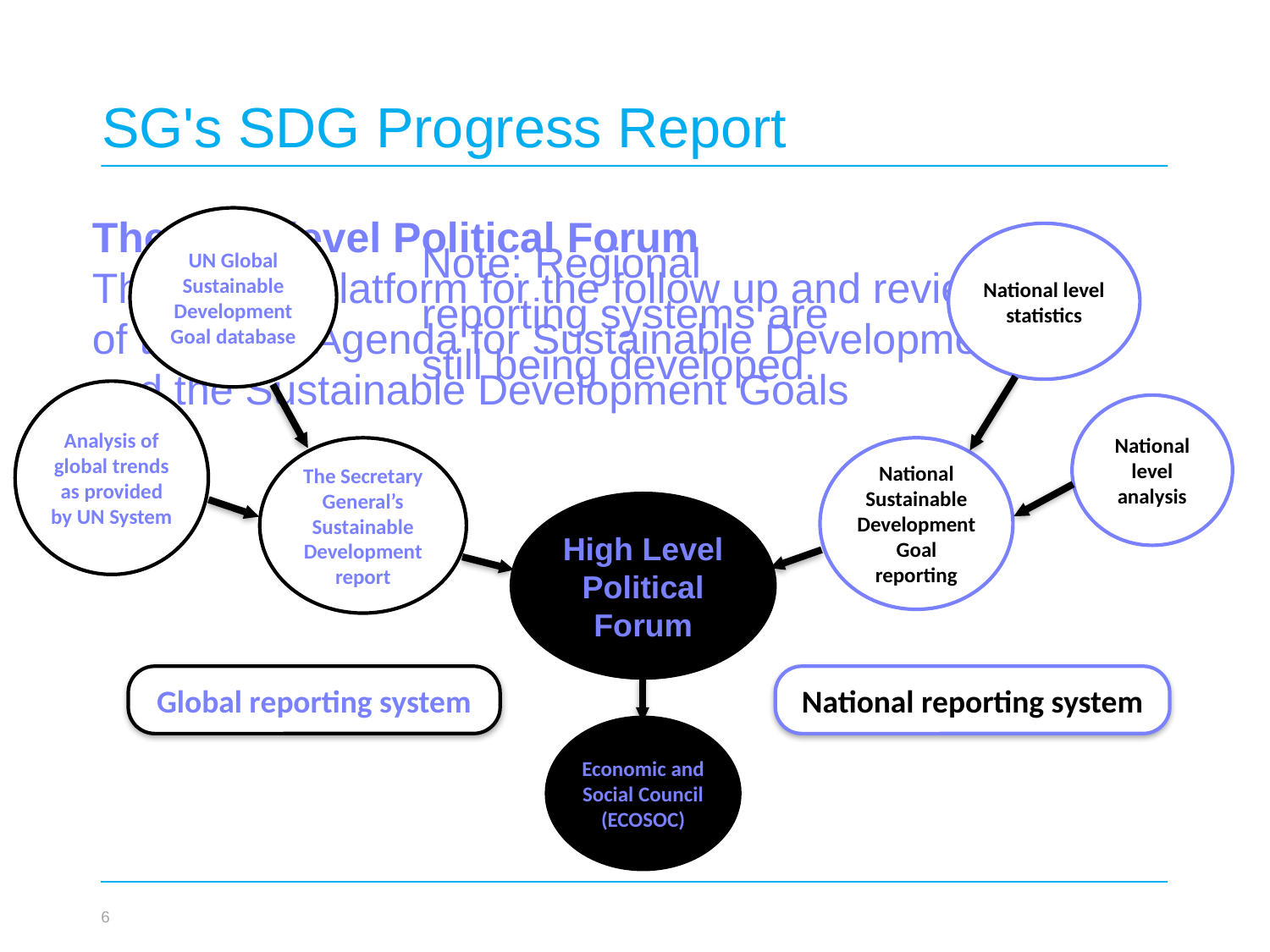

SG's SDG Progress Report

UN Global Sustainable Development Goal database
The High-level Political Forum
The central platform for the follow up and review of the 2030 Agenda for Sustainable Development and the Sustainable Development Goals
National level statistics
Note: Regional reporting systems are still being developed.
Analysis of global trends as provided by UN System
National level analysis

The Secretary General’s Sustainable Development report
National Sustainable Development Goal reporting

High Level Political Forum

Global reporting system
National reporting system

Economic and Social Council (ECOSOC)
Photo credit to be given
as shown alongside
(in black or in white)

6